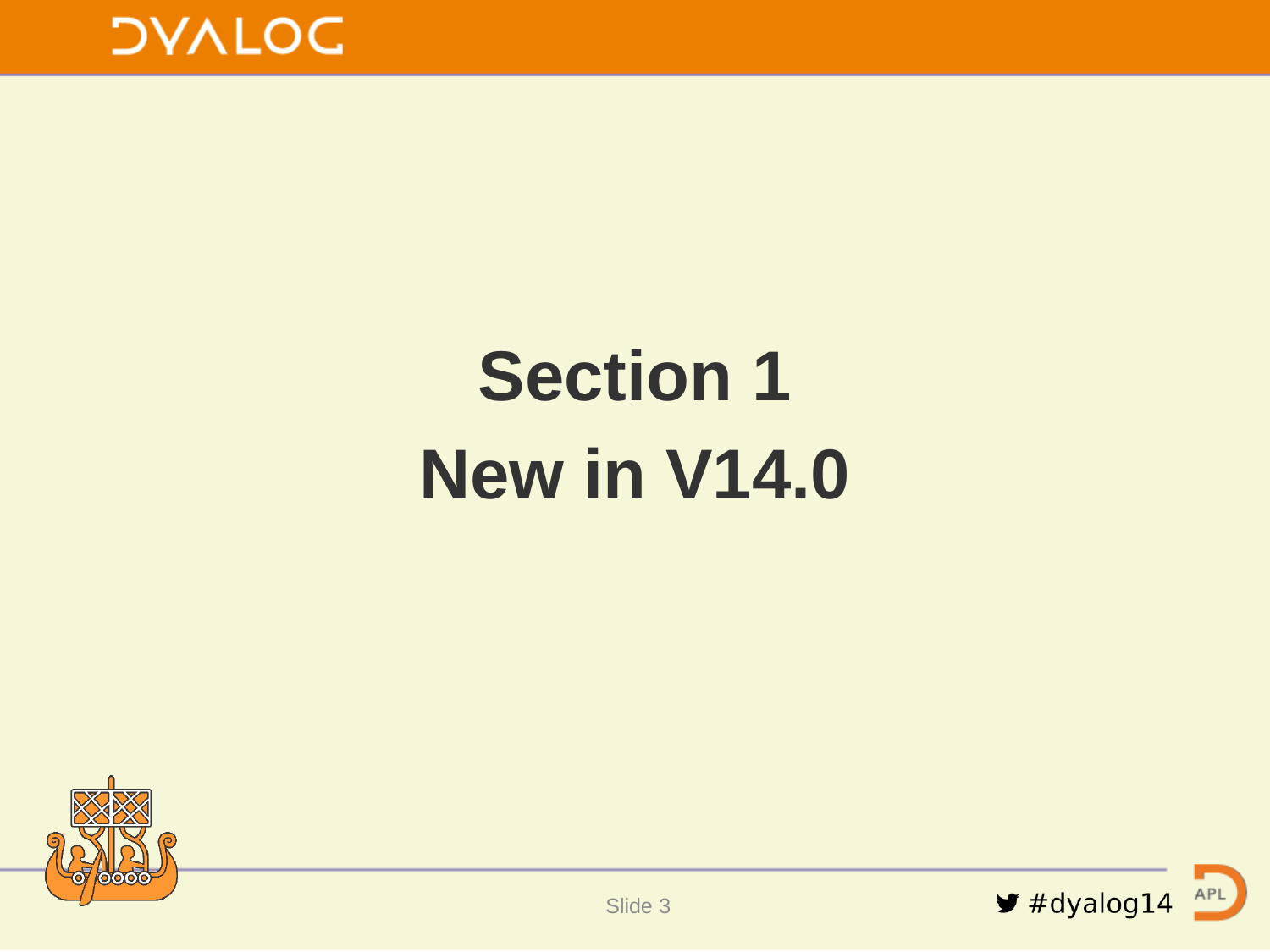

Section 1
New in V14.0
Slide 3